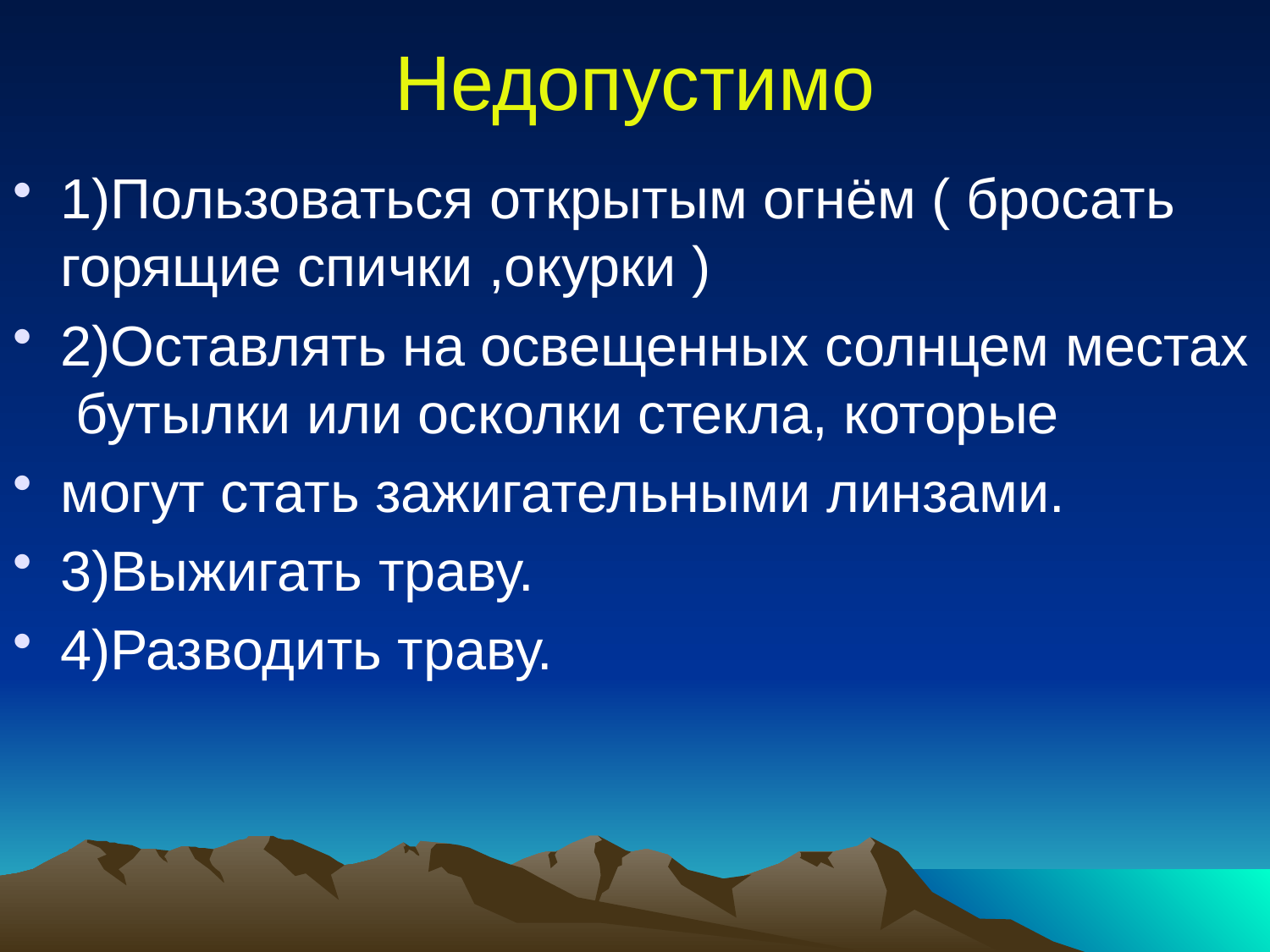

# Недопустимо
1)Пользоваться открытым огнём ( бросать горящие спички ,окурки )
2)Оставлять на освещенных солнцем местах  бутылки или осколки стекла, которые
могут стать зажигательными линзами.
3)Выжигать траву.
4)Разводить траву.